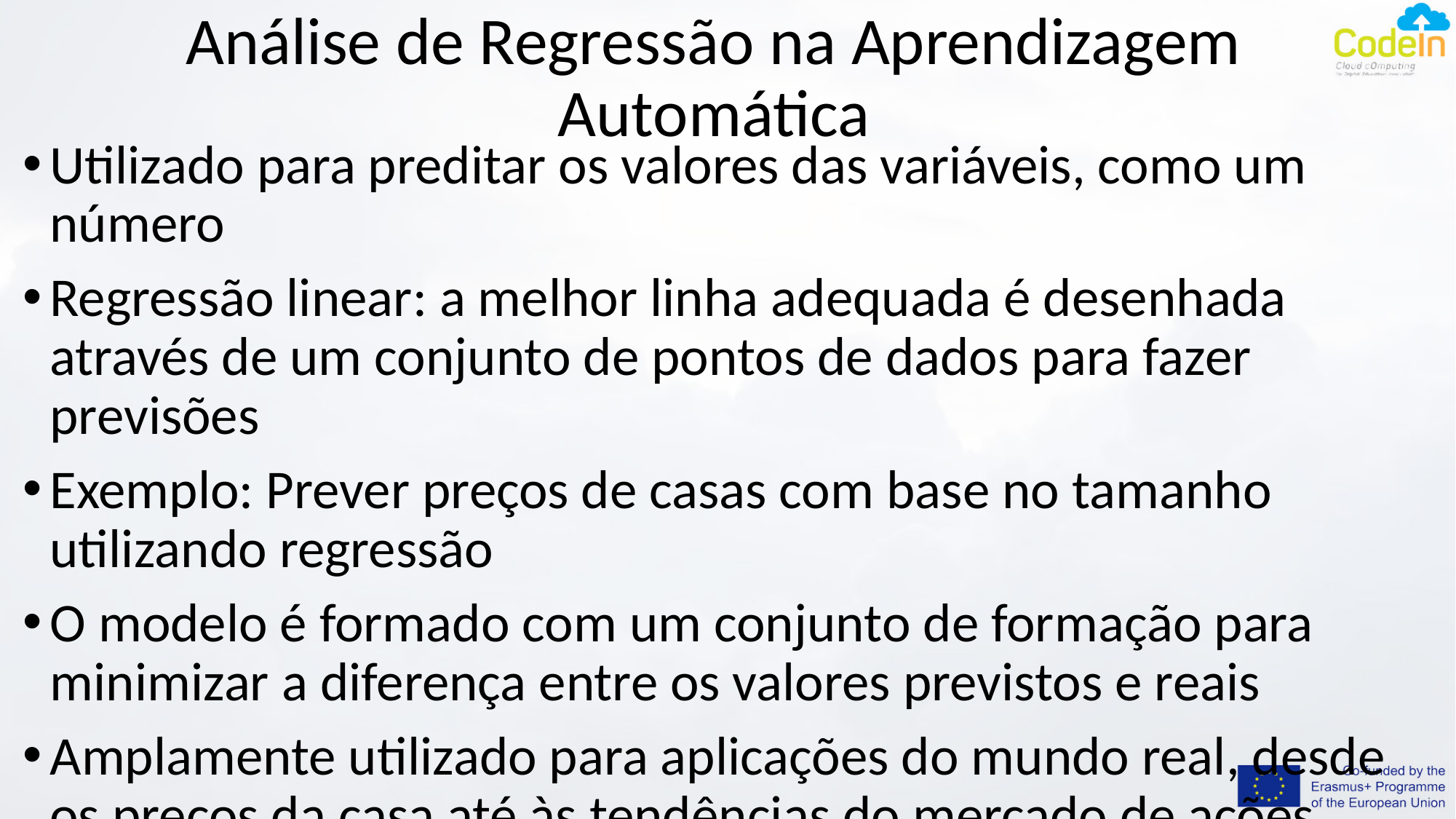

# Análise de Regressão na Aprendizagem Automática
Utilizado para preditar os valores das variáveis, como um número
Regressão linear: a melhor linha adequada é desenhada através de um conjunto de pontos de dados para fazer previsões
Exemplo: Prever preços de casas com base no tamanho utilizando regressão
O modelo é formado com um conjunto de formação para minimizar a diferença entre os valores previstos e reais
Amplamente utilizado para aplicações do mundo real, desde os preços da casa até às tendências do mercado de ações.